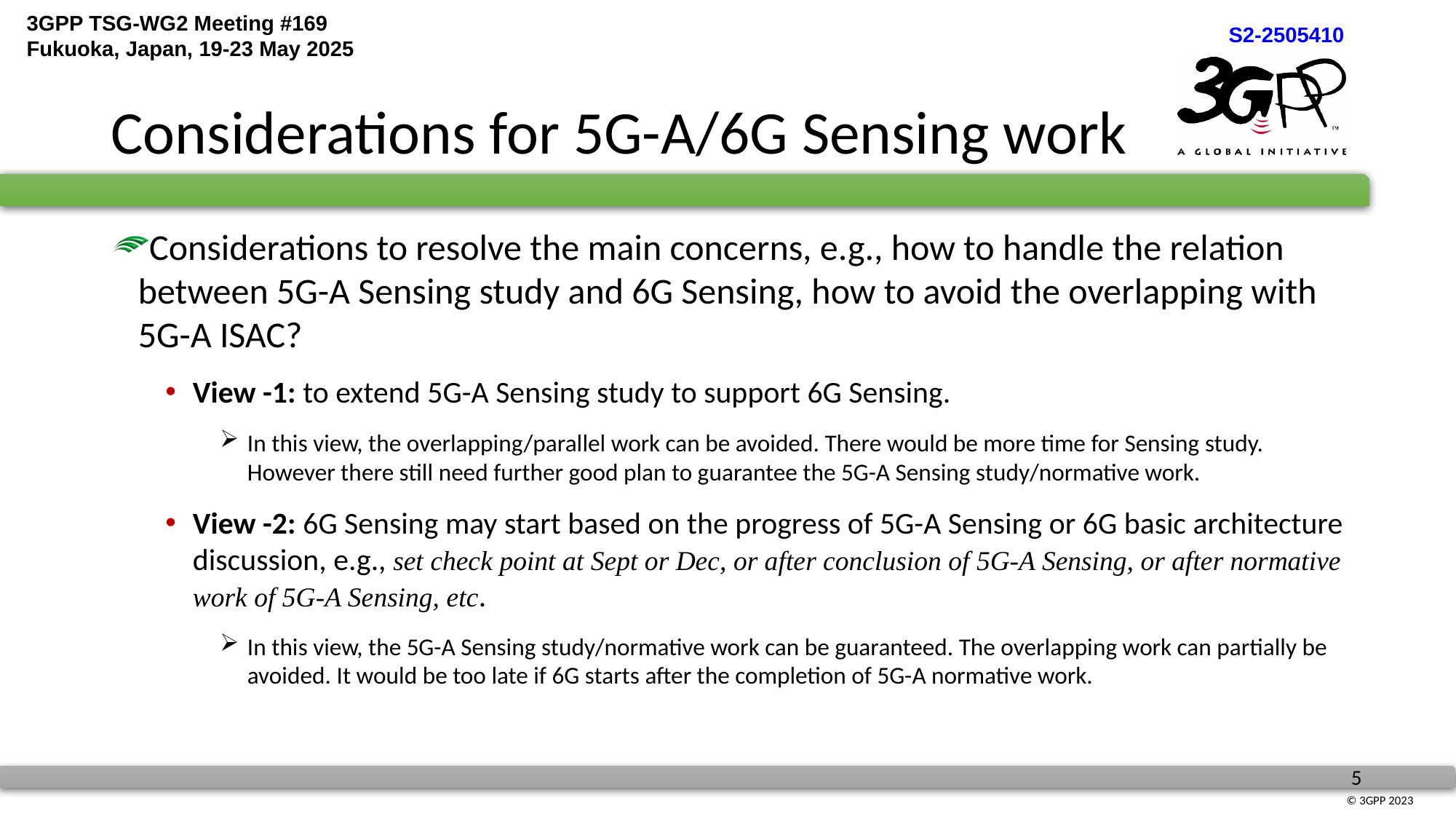

# Considerations for 5G-A/6G Sensing work
Considerations to resolve the main concerns, e.g., how to handle the relation between 5G-A Sensing study and 6G Sensing, how to avoid the overlapping with 5G-A ISAC?
View -1: to extend 5G-A Sensing study to support 6G Sensing.
In this view, the overlapping/parallel work can be avoided. There would be more time for Sensing study. However there still need further good plan to guarantee the 5G-A Sensing study/normative work.
View -2: 6G Sensing may start based on the progress of 5G-A Sensing or 6G basic architecture discussion, e.g., set check point at Sept or Dec, or after conclusion of 5G-A Sensing, or after normative work of 5G-A Sensing, etc.
In this view, the 5G-A Sensing study/normative work can be guaranteed. The overlapping work can partially be avoided. It would be too late if 6G starts after the completion of 5G-A normative work.